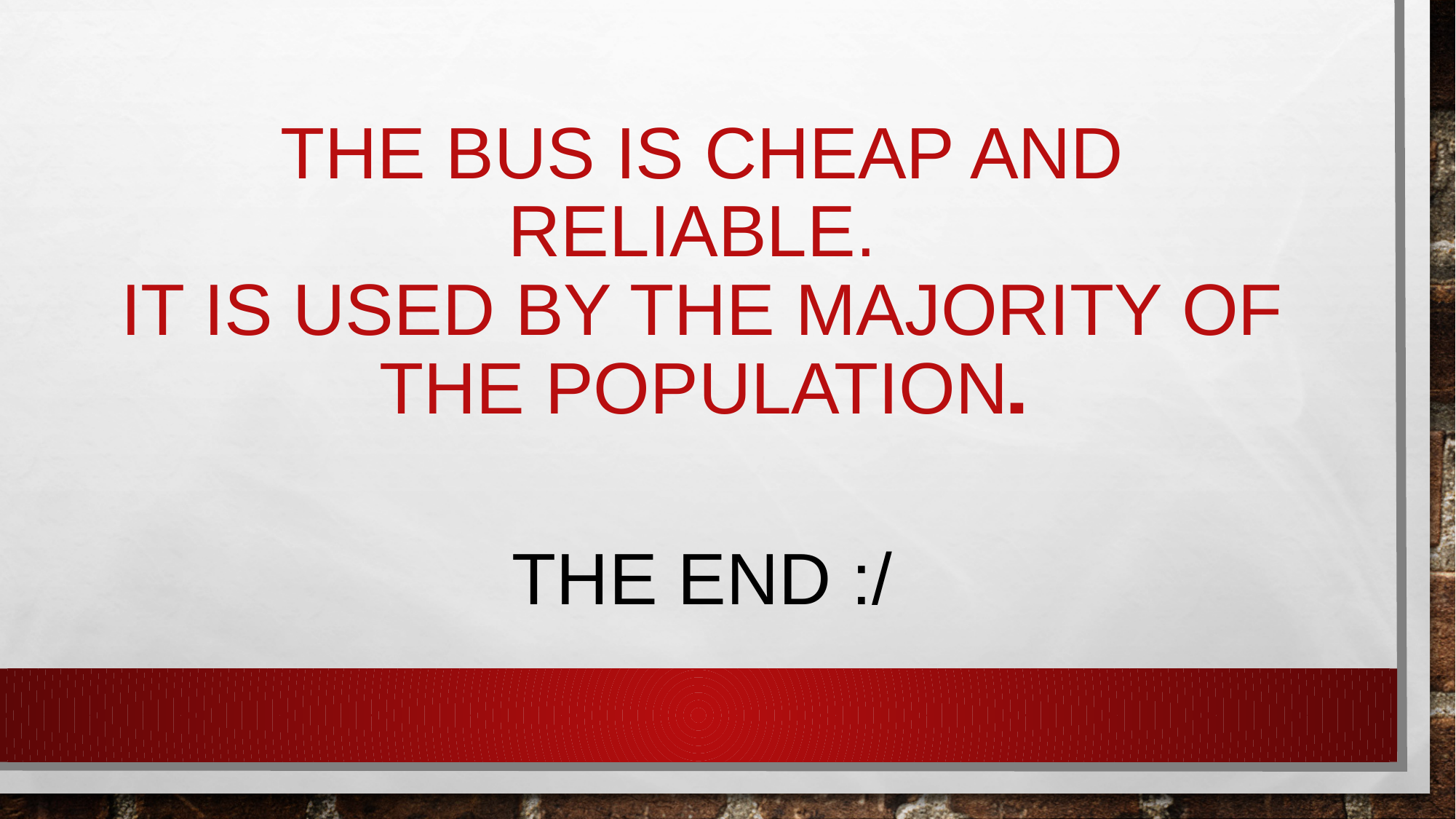

# THE BUS IS CHEAP AND RELIABLE. IT IS USED BY THE MAJORITY OF THE POPULATION.
The end :/